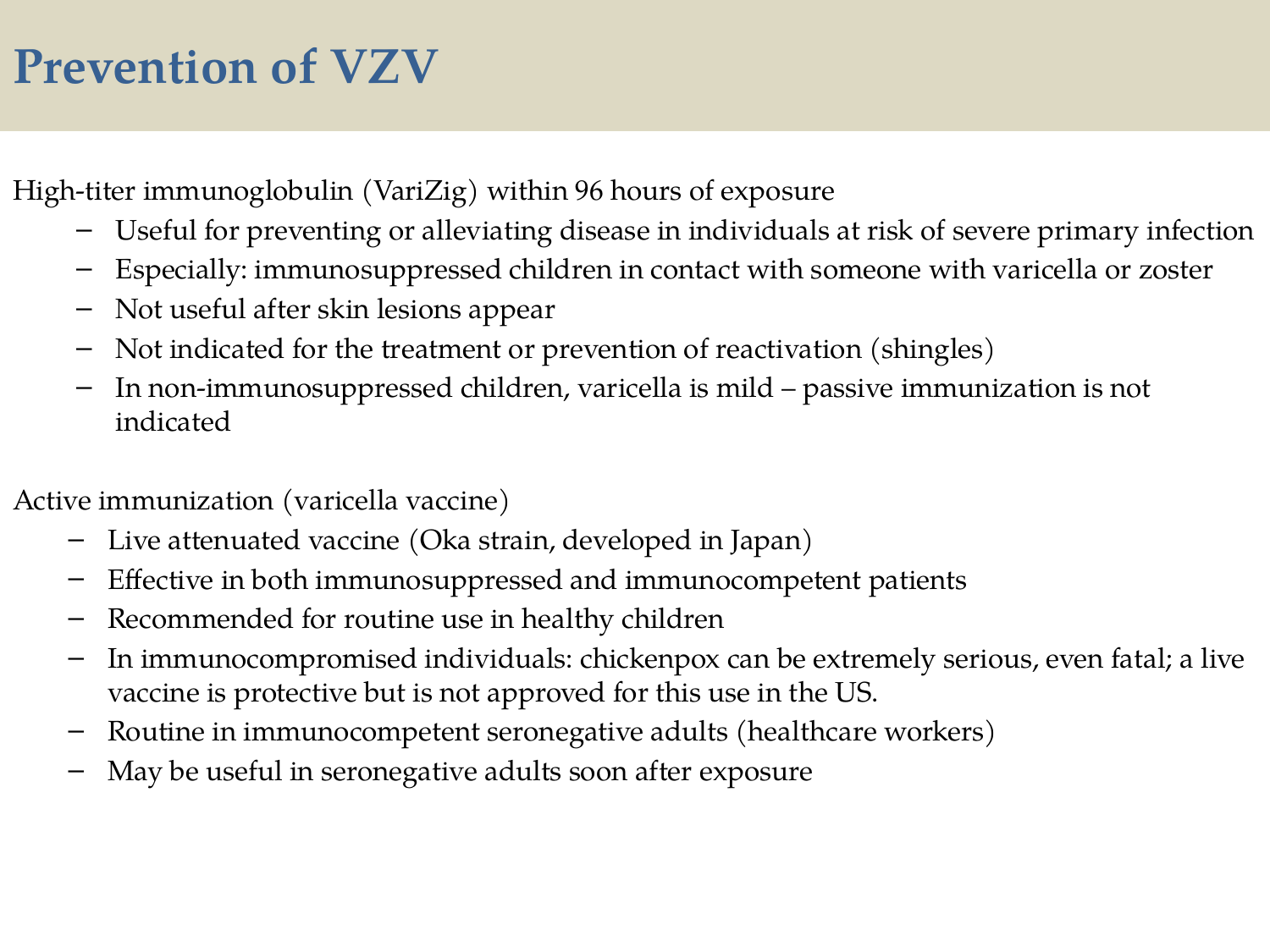

# Prevention of VZV

High-titer immunoglobulin (VariZig) within 96 hours of exposure
Useful for preventing or alleviating disease in individuals at risk of severe primary infection
Especially: immunosuppressed children in contact with someone with varicella or zoster
Not useful after skin lesions appear
Not indicated for the treatment or prevention of reactivation (shingles)
In non-immunosuppressed children, varicella is mild – passive immunization is not indicated

Active immunization (varicella vaccine)
Live attenuated vaccine (Oka strain, developed in Japan)
Effective in both immunosuppressed and immunocompetent patients
Recommended for routine use in healthy children
In immunocompromised individuals: chickenpox can be extremely serious, even fatal; a live vaccine is protective but is not approved for this use in the US.
Routine in immunocompetent seronegative adults (healthcare workers)
May be useful in seronegative adults soon after exposure